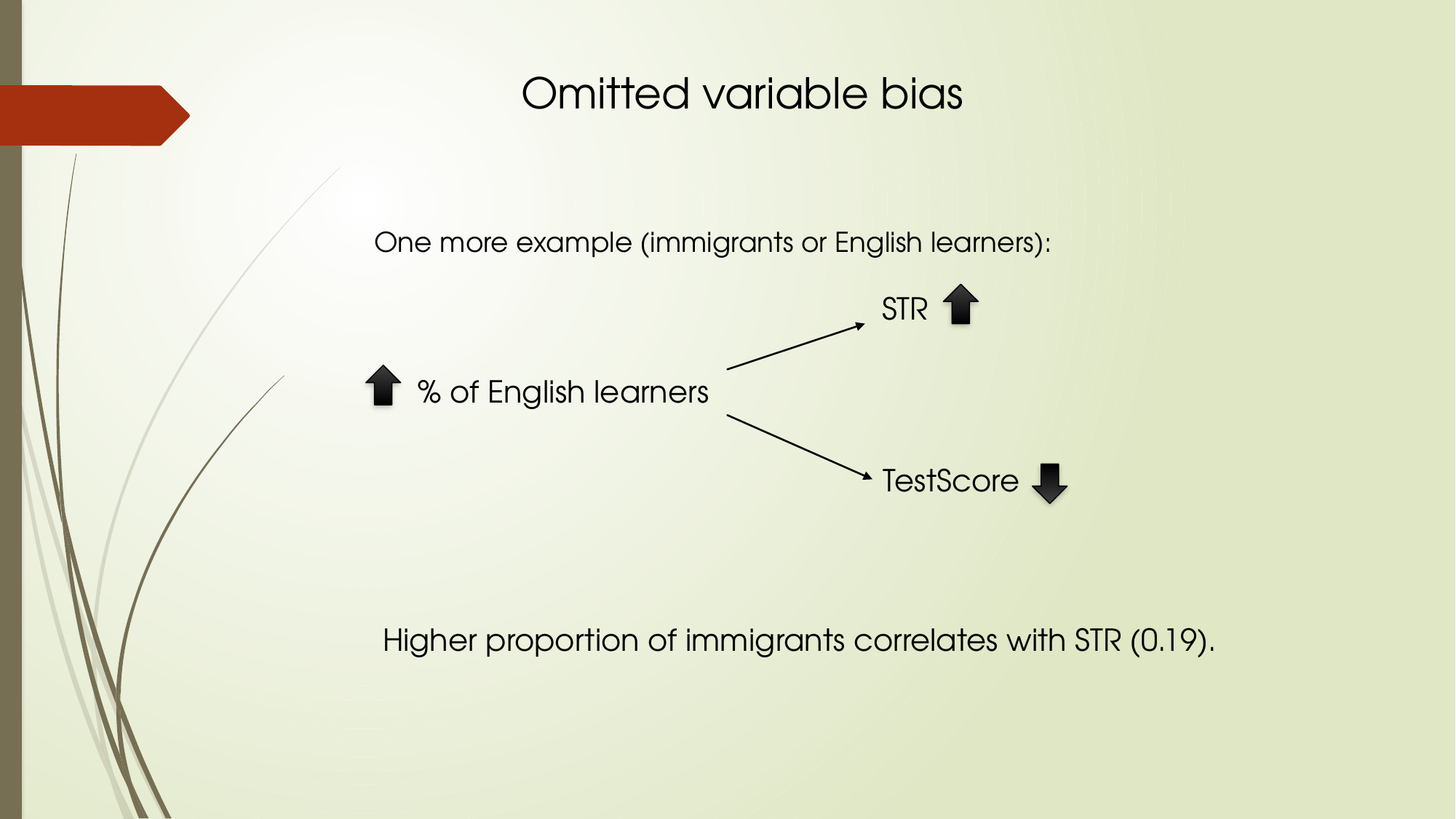

Omitted variable bias
One more example (immigrants or English learners):
STR

% of English learners
TestScore

Higher proportion of immigrants correlates with STR (0.19).